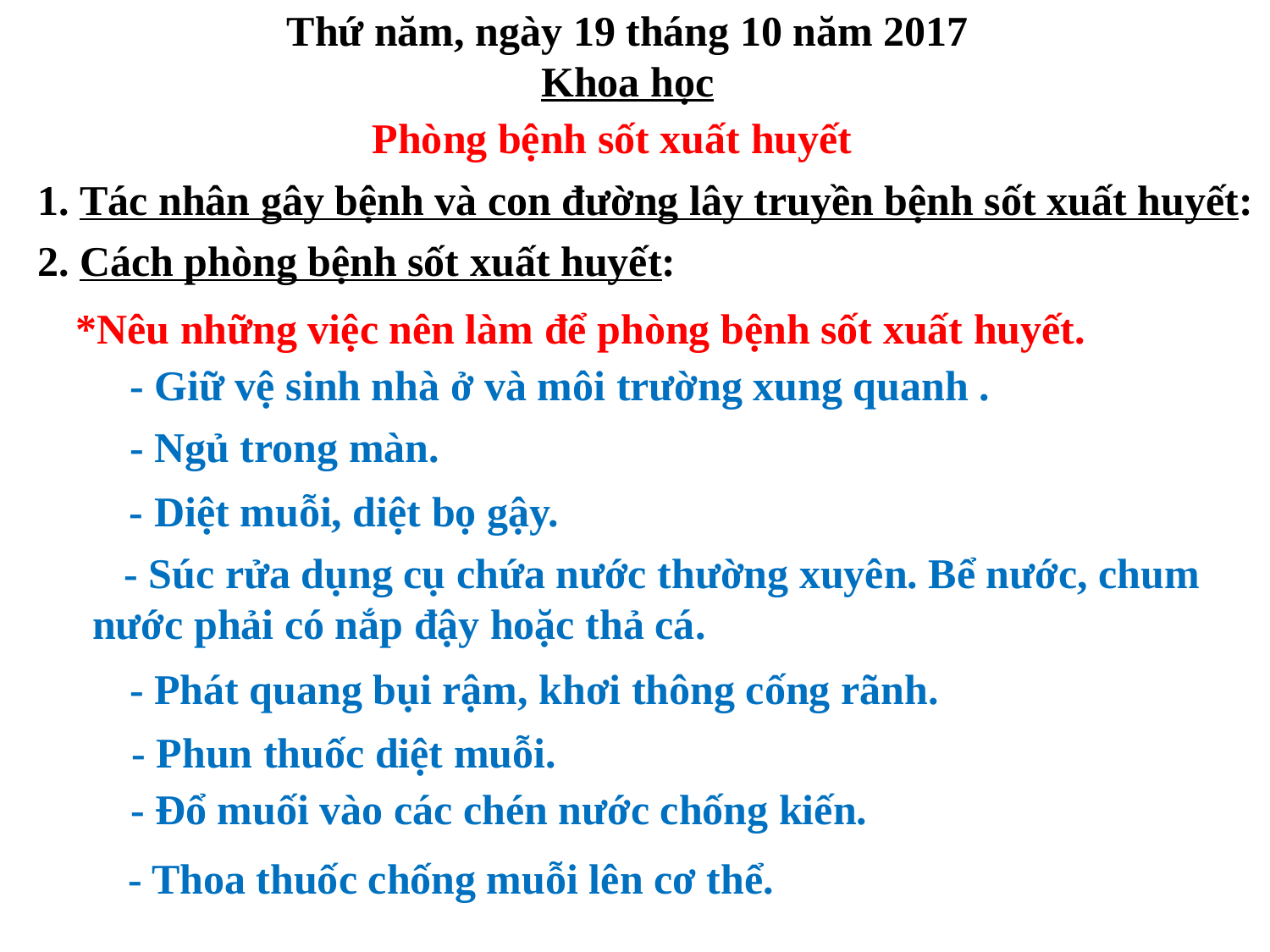

Thứ năm, ngày 19 tháng 10 năm 2017
Khoa học

  Phòng bệnh sốt xuất huyết
1. Tác nhân gây bệnh và con đường lây truyền bệnh sốt xuất huyết:
2. Cách phòng bệnh sốt xuất huyết:
*Nêu những việc nên làm để phòng bệnh sốt xuất huyết.
  - Giữ vệ sinh nhà ở và môi trường xung quanh .
  - Ngủ trong màn.
  - Diệt muỗi, diệt bọ gậy.
   - Súc rửa dụng cụ chứa nước thường xuyên. Bể nước, chum nước phải có nắp đậy hoặc thả cá.
  - Phát quang bụi rậm, khơi thông cống rãnh.
 - Phun thuốc diệt muỗi.
- Đổ muối vào các chén nước chống kiến.
- Thoa thuốc chống muỗi lên cơ thể.